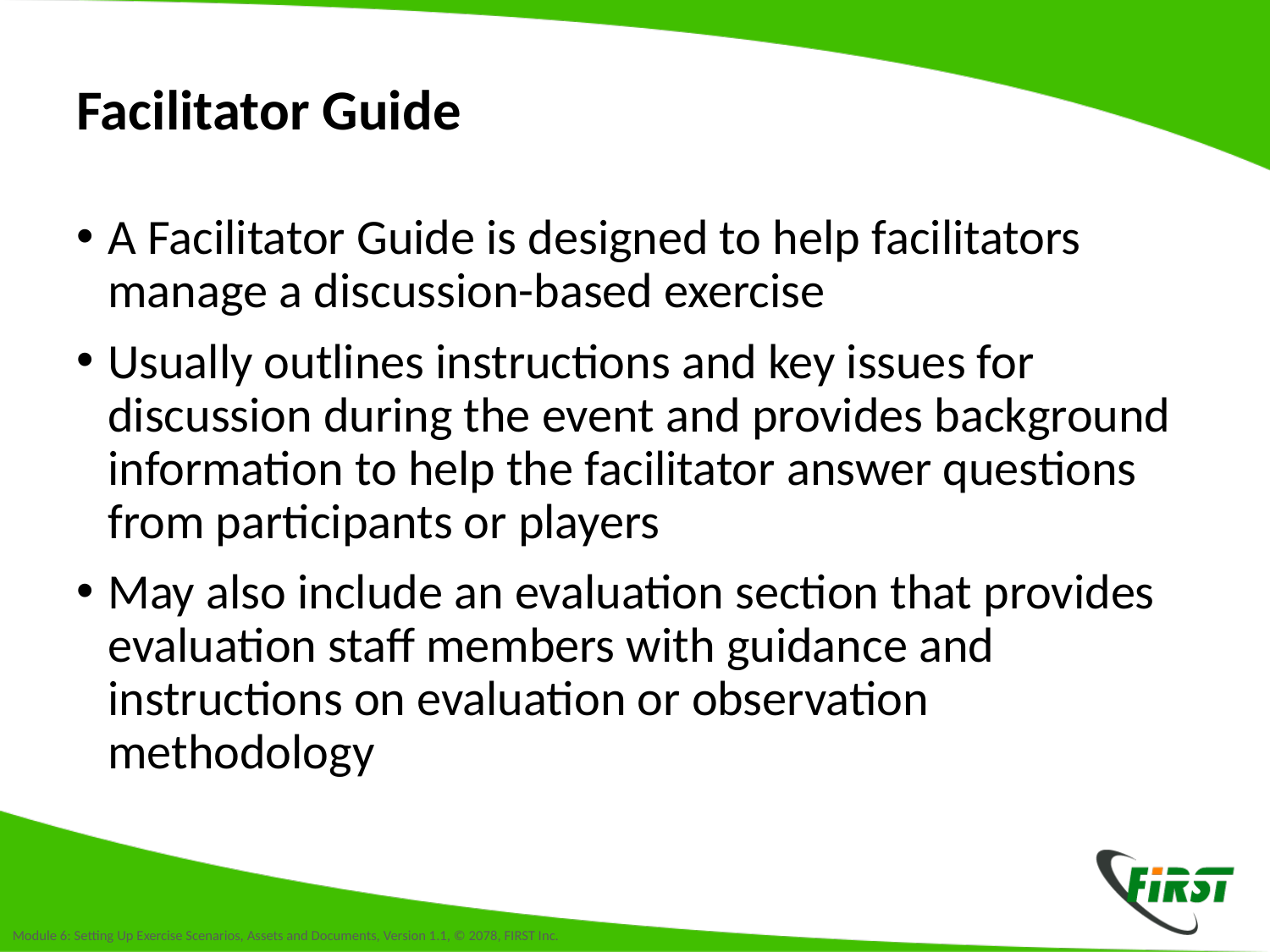

# Facilitator Guide
A Facilitator Guide is designed to help facilitators manage a discussion-based exercise
Usually outlines instructions and key issues for discussion during the event and provides background information to help the facilitator answer questions from participants or players
May also include an evaluation section that provides evaluation staff members with guidance and instructions on evaluation or observation methodology